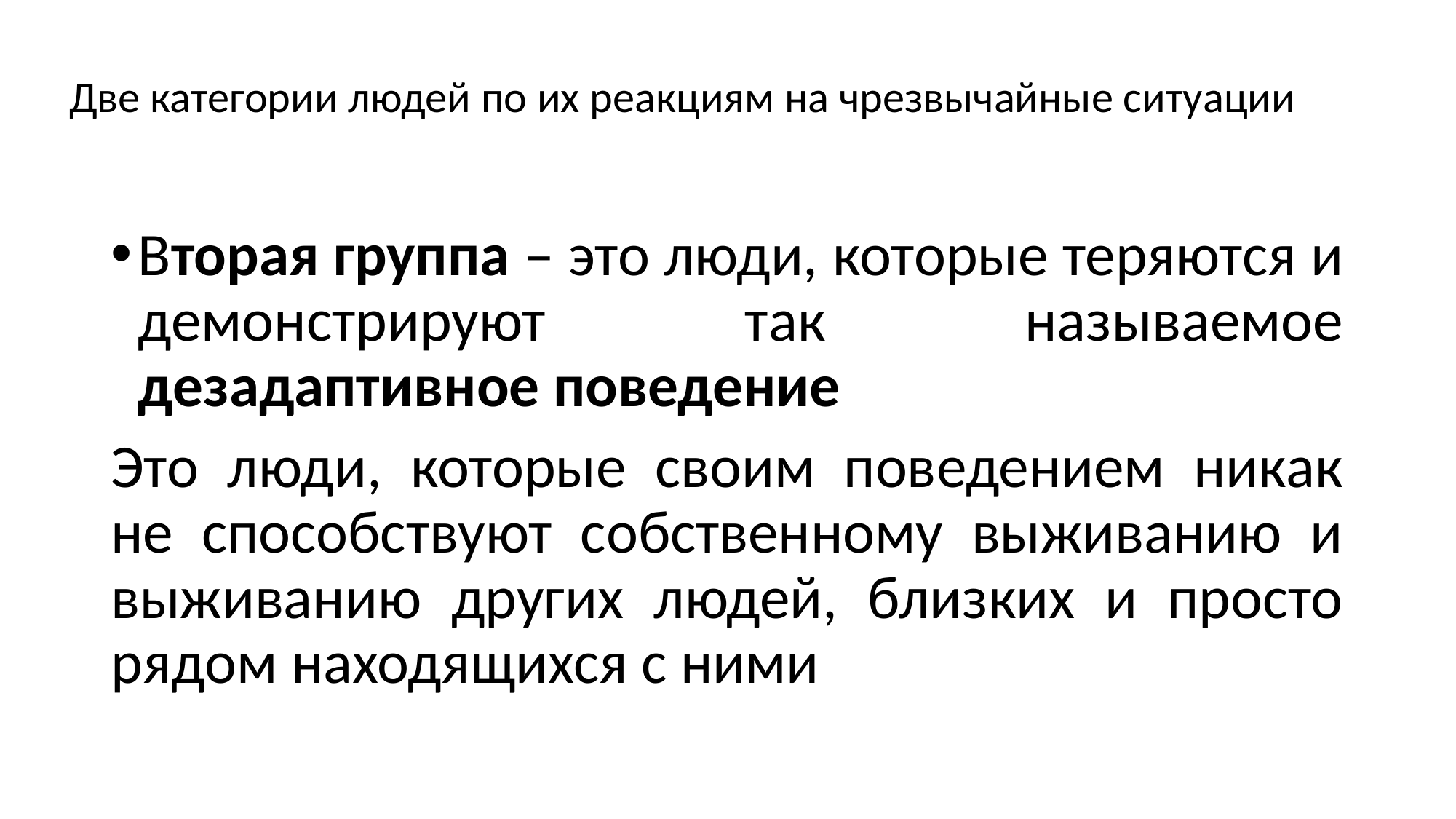

# Две категории людей по их реакциям на чрезвычайные ситуации
Вторая группа – это люди, которые теряются и демонстрируют так называемое дезадаптивное поведение
Это люди, которые своим поведением никак не способствуют собственному выживанию и выживанию других людей, близких и просто рядом находящихся с ними